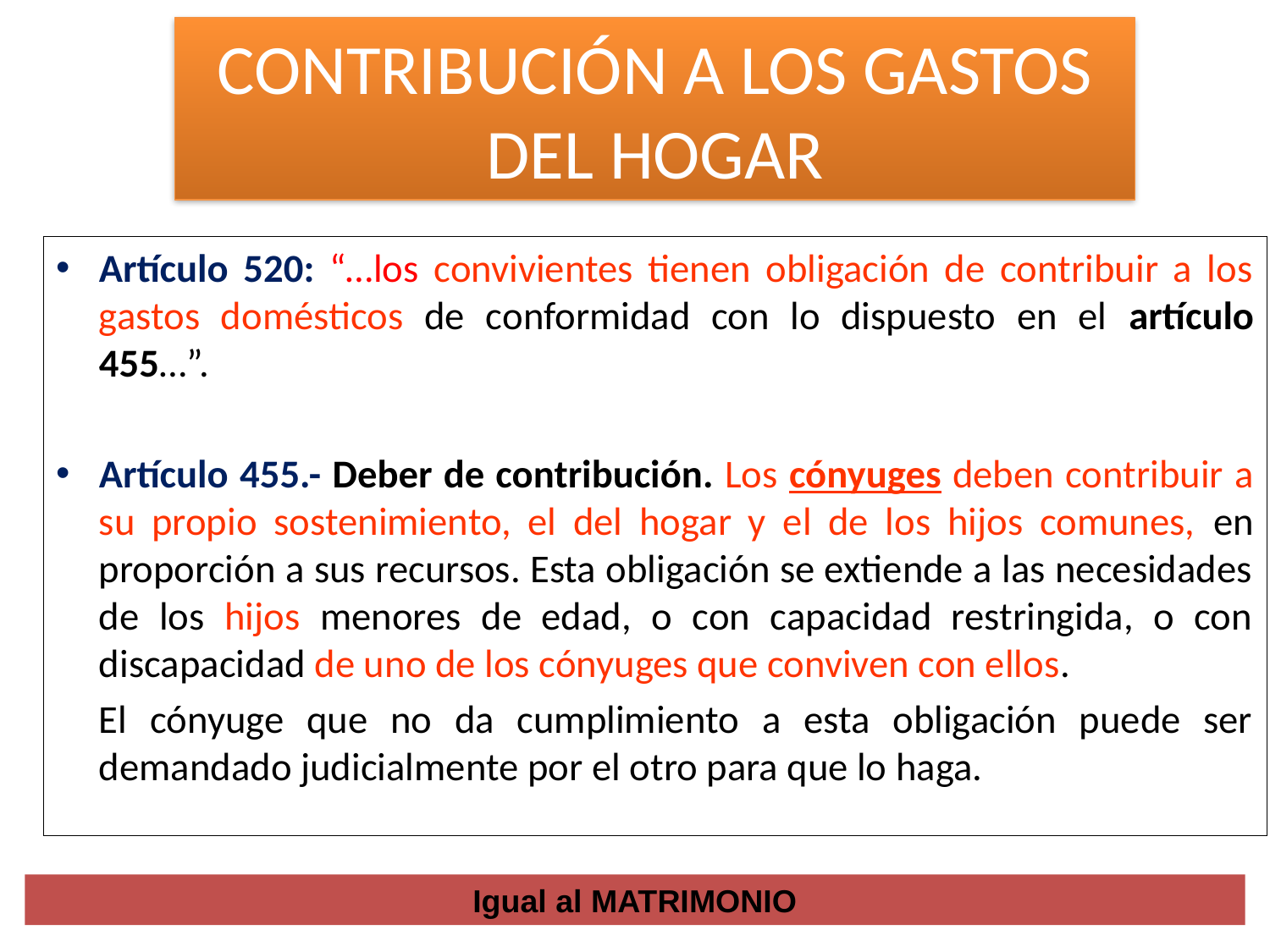

CONTRIBUCIÓN A LOS GASTOS DEL HOGAR

Artículo 520: “…los convivientes tienen obligación de contribuir a los gastos domésticos de conformidad con lo dispuesto en el artículo 455…”.

Artículo 455.- Deber de contribución. Los cónyuges deben contribuir a su propio sostenimiento, el del hogar y el de los hijos comunes, en proporción a sus recursos. Esta obligación se extiende a las necesidades de los hijos menores de edad, o con capacidad restringida, o con discapacidad de uno de los cónyuges que conviven con ellos.
	El cónyuge que no da cumplimiento a esta obligación puede ser demandado judicialmente por el otro para que lo haga.

Igual al MATRIMONIO